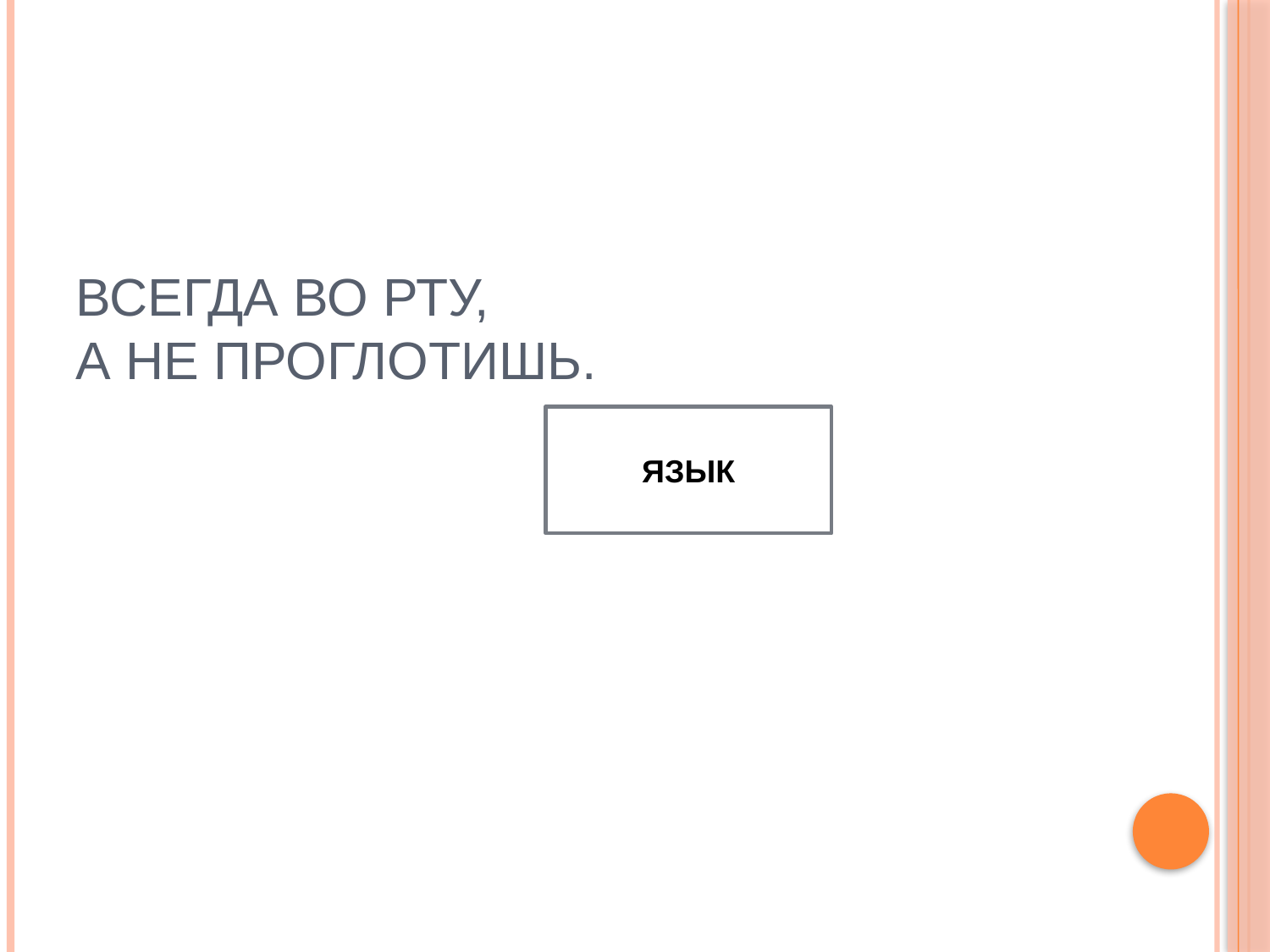

# Всегда во рту, А не проглотишь.
ЯЗЫК